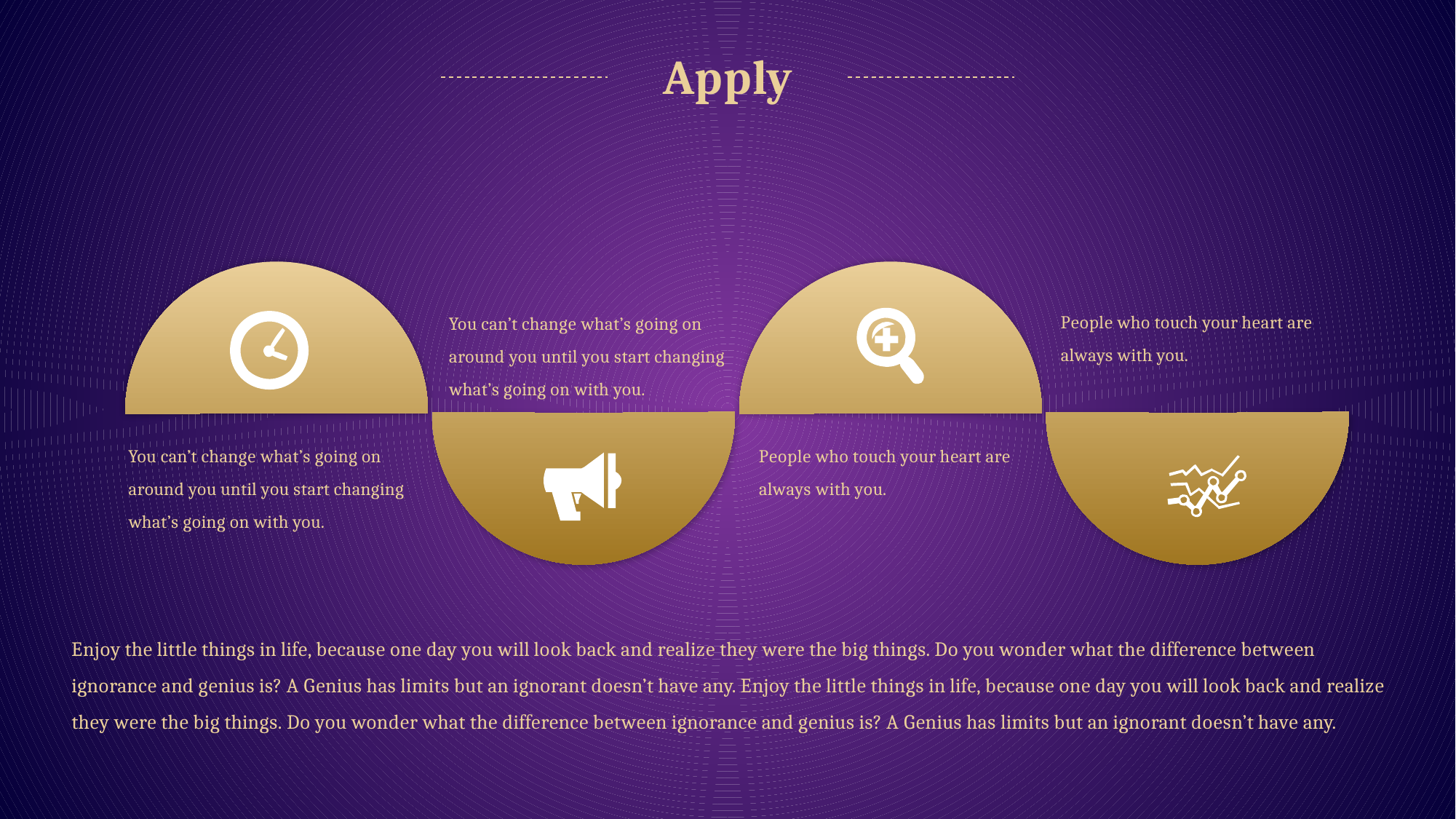

Apply

People who touch your heart are always with you.
You can’t change what’s going on around you until you start changing what’s going on with you.
You can’t change what’s going on around you until you start changing what’s going on with you.
People who touch your heart are always with you.
Enjoy the little things in life, because one day you will look back and realize they were the big things. Do you wonder what the difference between ignorance and genius is? A Genius has limits but an ignorant doesn’t have any. Enjoy the little things in life, because one day you will look back and realize they were the big things. Do you wonder what the difference between ignorance and genius is? A Genius has limits but an ignorant doesn’t have any.